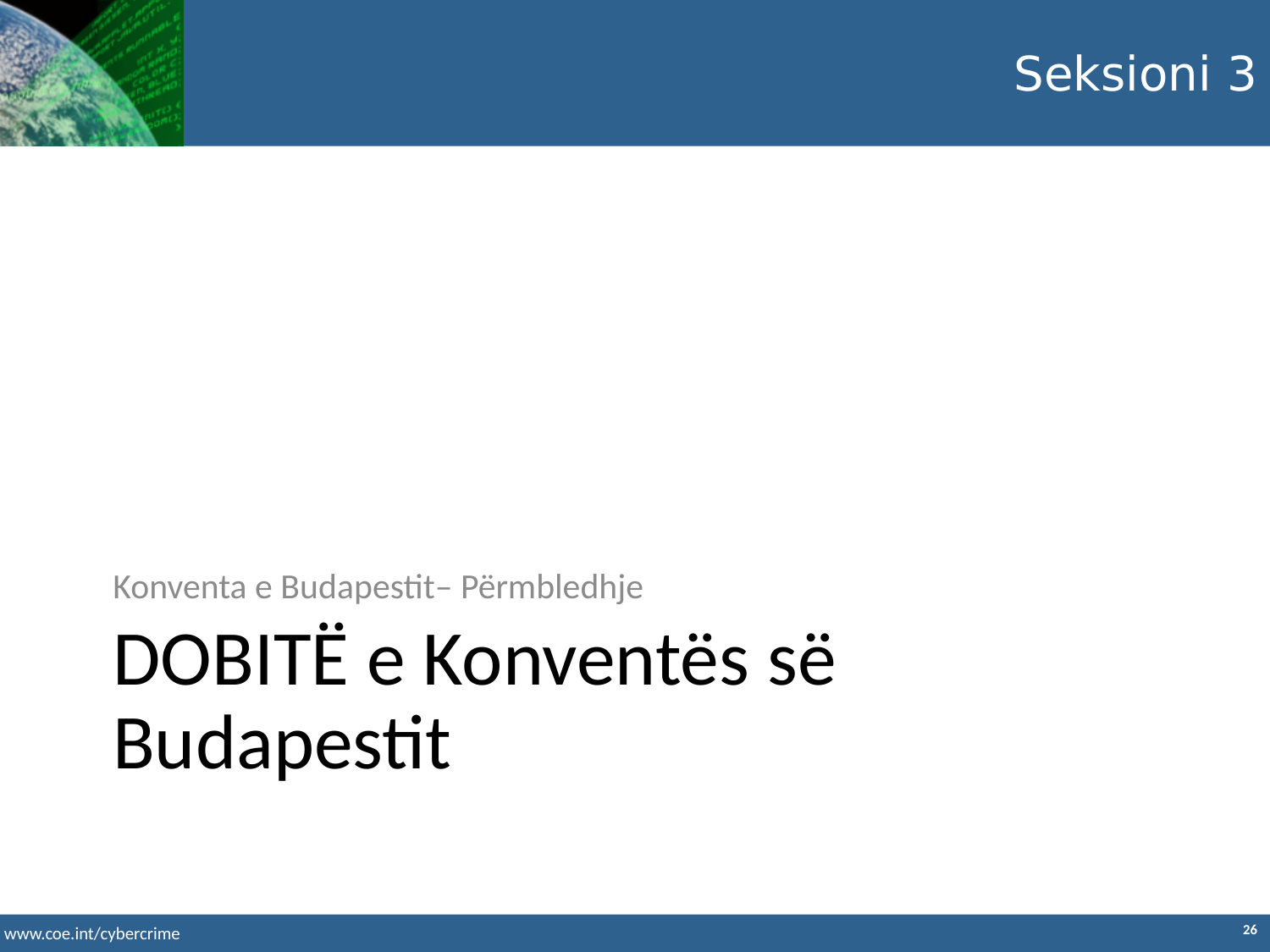

Seksioni 3

Konventa e Budapestit– Përmbledhje
DOBITË e Konventës së Budapestit
26